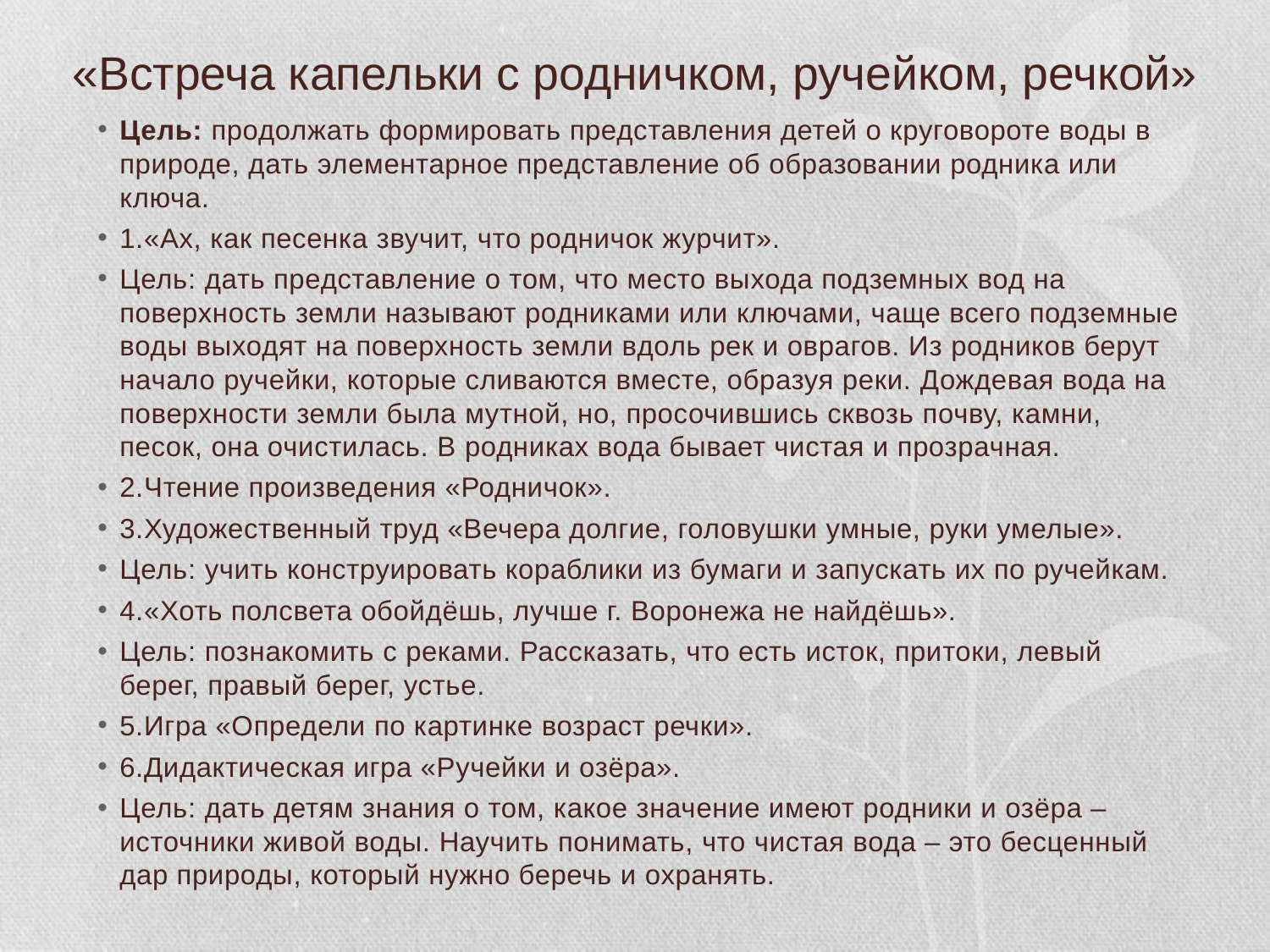

# «Встреча капельки с родничком, ручейком, речкой»
Цель: продолжать формировать представления детей о круговороте воды в природе, дать элементарное представление об образовании родника или ключа.
1.«Ах, как песенка звучит, что родничок журчит».
Цель: дать представление о том, что место выхода подземных вод на поверхность земли называют родниками или ключами, чаще всего подземные воды выходят на поверхность земли вдоль рек и оврагов. Из родников берут начало ручейки, которые сливаются вместе, образуя реки. Дождевая вода на поверхности земли была мутной, но, просочившись сквозь почву, камни, песок, она очистилась. В родниках вода бывает чистая и прозрачная.
2.Чтение произведения «Родничок».
3.Художественный труд «Вечера долгие, головушки умные, руки умелые».
Цель: учить конструировать кораблики из бумаги и запускать их по ручейкам.
4.«Хоть полсвета обойдёшь, лучше г. Воронежа не найдёшь».
Цель: познакомить с реками. Рассказать, что есть исток, притоки, левый берег, правый берег, устье.
5.Игра «Определи по картинке возраст речки».
6.Дидактическая игра «Ручейки и озёра».
Цель: дать детям знания о том, какое значение имеют родники и озёра – источники живой воды. Научить понимать, что чистая вода – это бесценный дар природы, который нужно беречь и охранять.